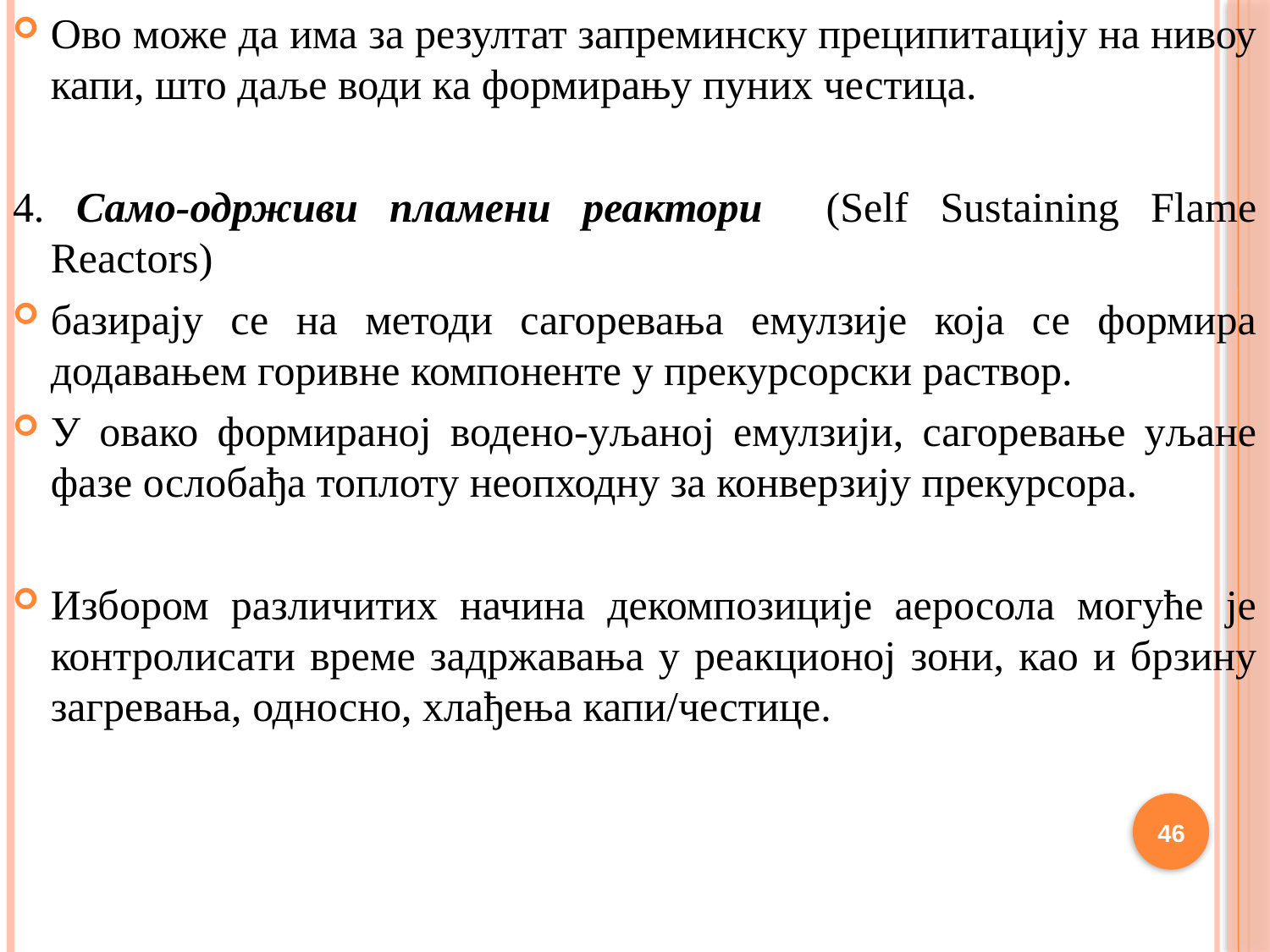

Ово може да има за резултат запреминску преципитацију на нивоу капи, што даље води ка формирању пуних честица.

4. Само-одрживи пламени реактори  (Self Sustaining Flame Reactors)
базирају се на методи сагоревања емулзије која се формира додавањем горивне компоненте у прекурсорски раствор.
У овако формираној водено-уљаној емулзији, сагоревање уљане фазе ослобађа топлоту неопходну за конверзију прекурсора.

Избором различитих начина декомпозиције аеросола могуће је контролисати време задржавања у реакционој зони, као и брзину загревања, односно, хлађења капи/честице.

46